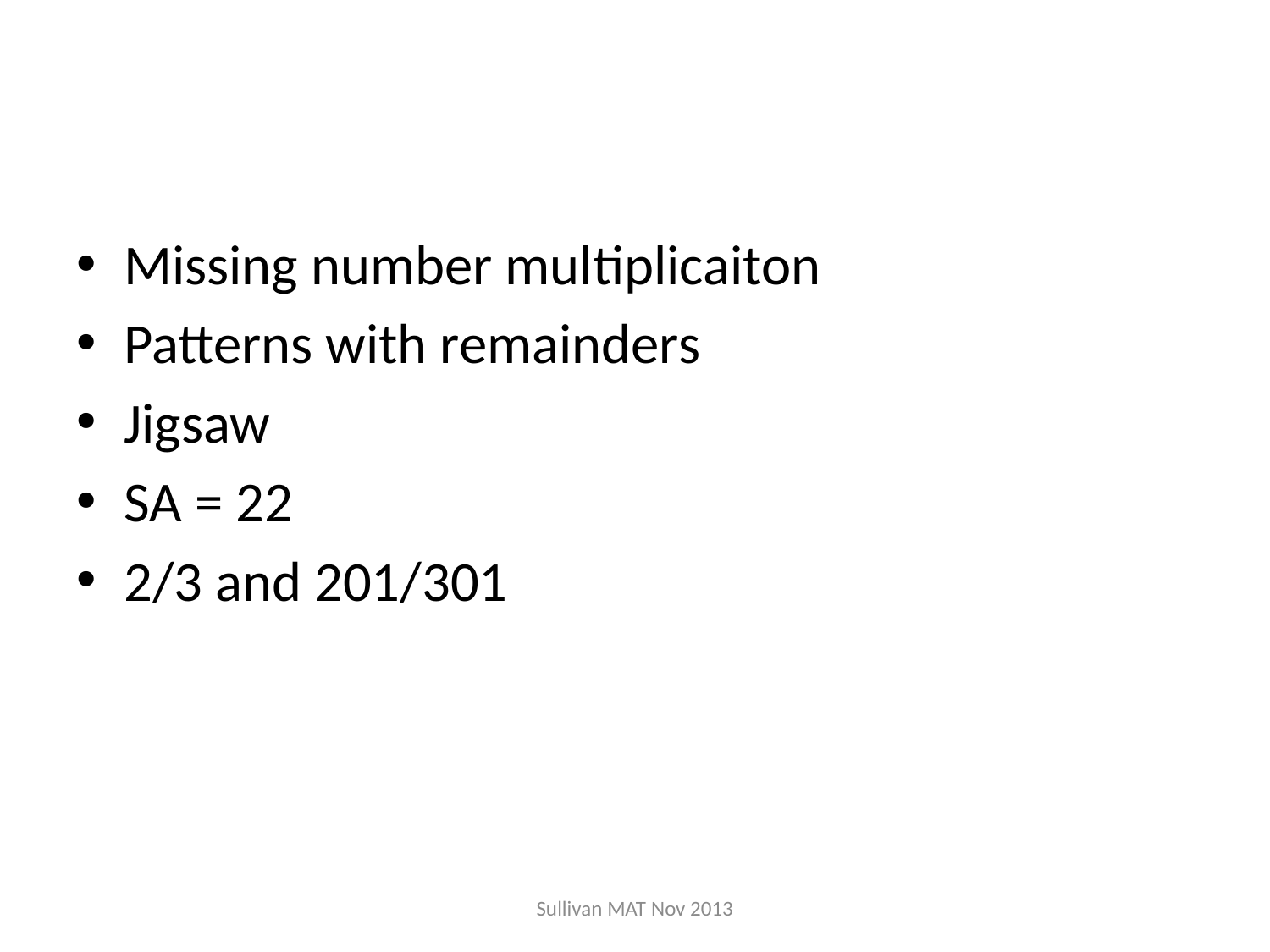

#
Missing number multiplicaiton
Patterns with remainders
Jigsaw
SA = 22
2/3 and 201/301
Sullivan MAT Nov 2013